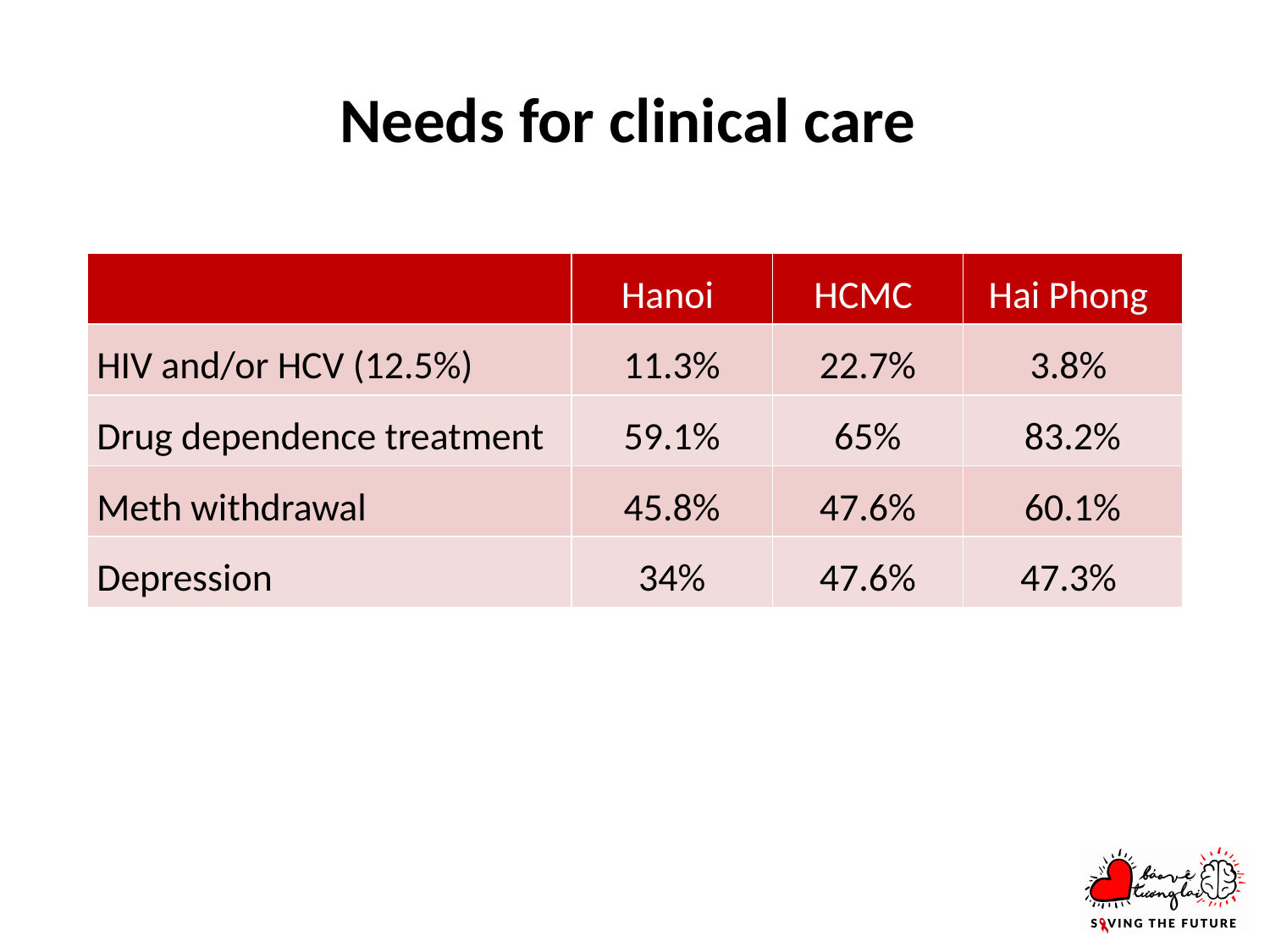

# Needs for clinical care
|  | Hanoi | HCMC | Hai Phong |
| --- | --- | --- | --- |
| HIV and/or HCV (12.5%) | 11.3% | 22.7% | 3.8% |
| Drug dependence treatment | 59.1% | 65% | 83.2% |
| Meth withdrawal | 45.8% | 47.6% | 60.1% |
| Depression | 34% | 47.6% | 47.3% |
19